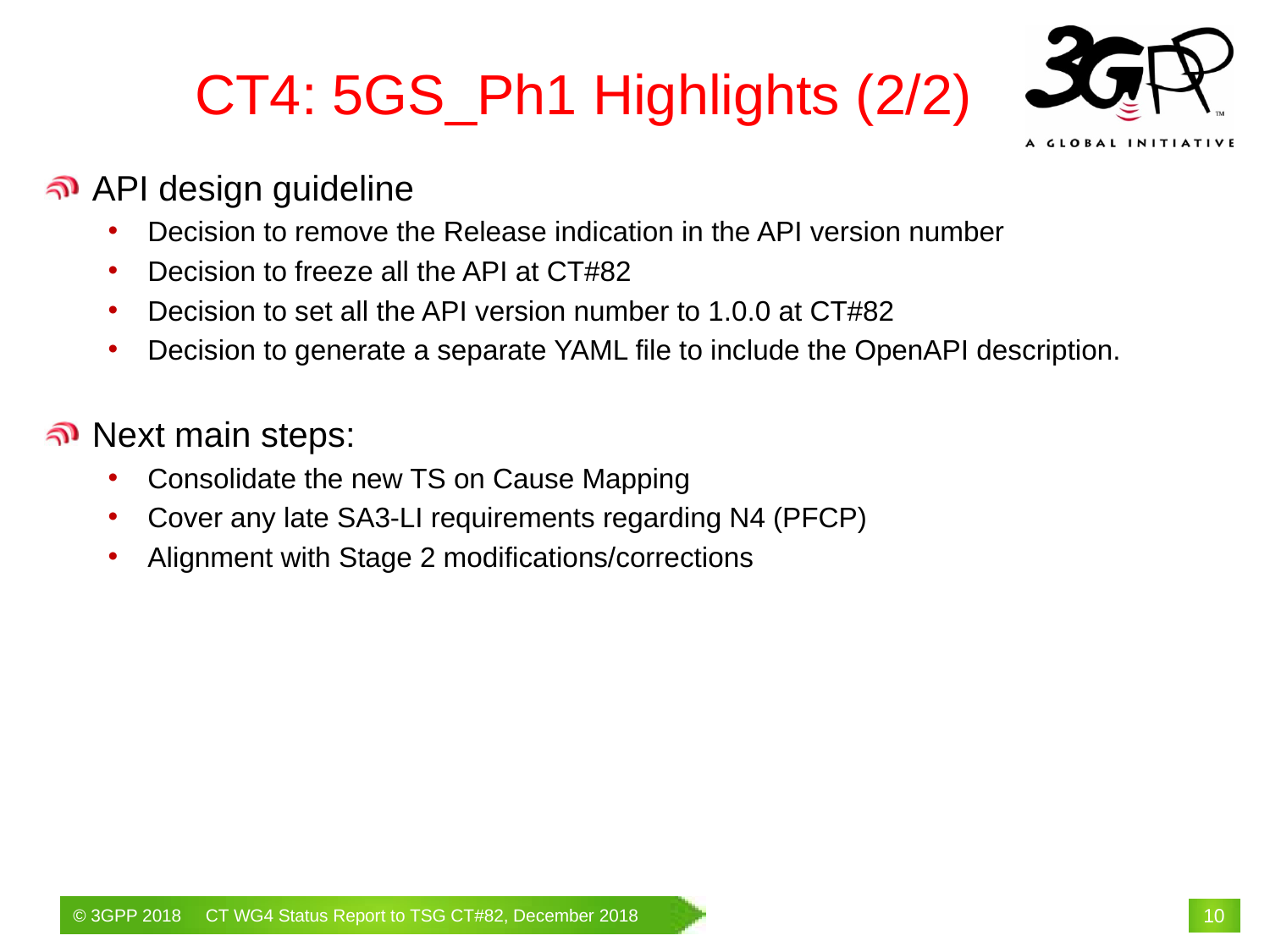

# CT4: 5GS_Ph1 Highlights (2/2)
API design guideline
Decision to remove the Release indication in the API version number
Decision to freeze all the API at CT#82
Decision to set all the API version number to 1.0.0 at CT#82
Decision to generate a separate YAML file to include the OpenAPI description.

Next main steps:
Consolidate the new TS on Cause Mapping
Cover any late SA3-LI requirements regarding N4 (PFCP)
Alignment with Stage 2 modifications/corrections